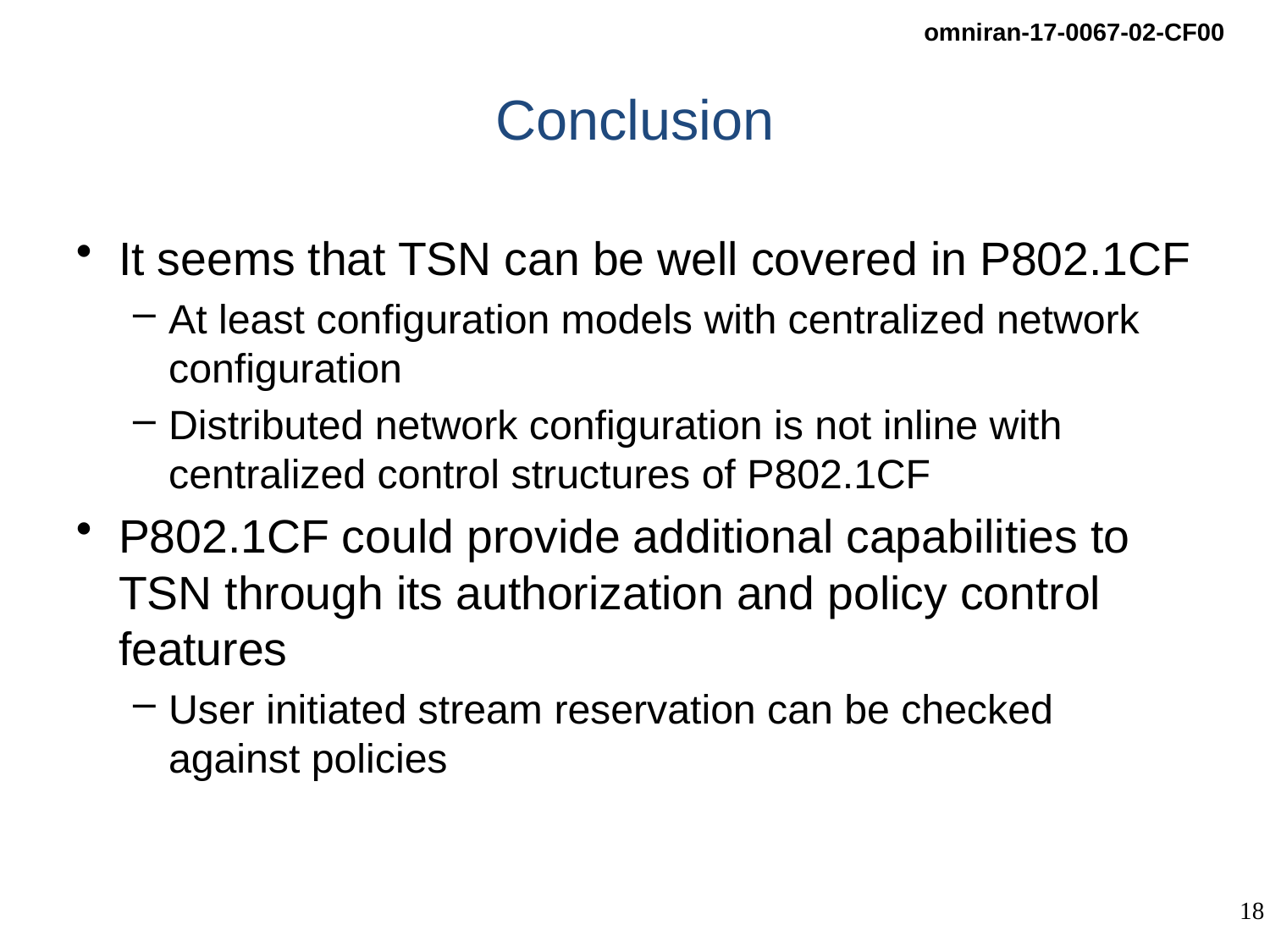

# Conclusion
It seems that TSN can be well covered in P802.1CF
At least configuration models with centralized network configuration
Distributed network configuration is not inline with centralized control structures of P802.1CF
P802.1CF could provide additional capabilities to TSN through its authorization and policy control features
User initiated stream reservation can be checked against policies